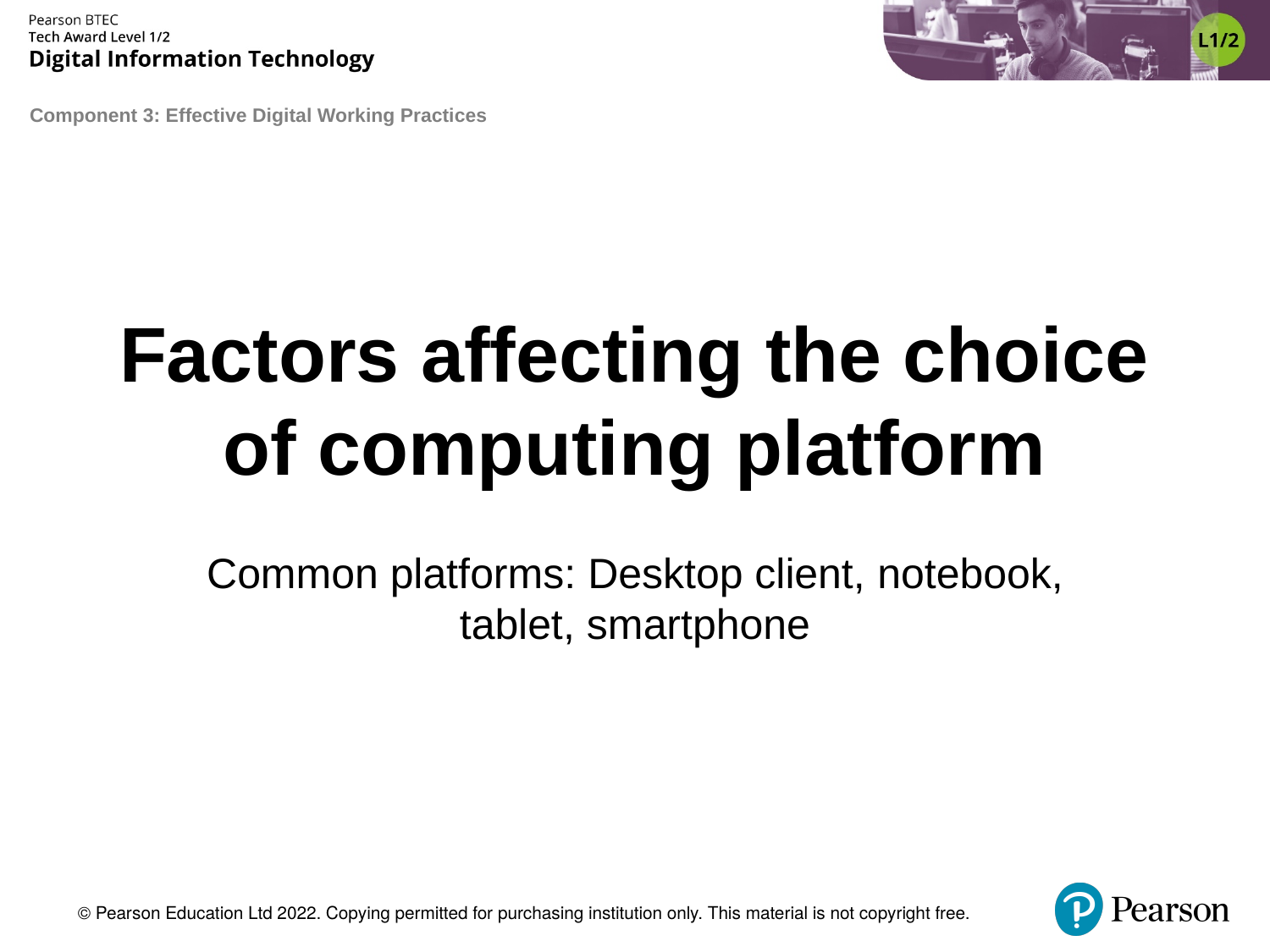

# Factors affecting the choice of computing platform
Common platforms: Desktop client, notebook, tablet, smartphone
© Pearson Education Ltd 2022. Copying permitted for purchasing institution only. This material is not copyright free.